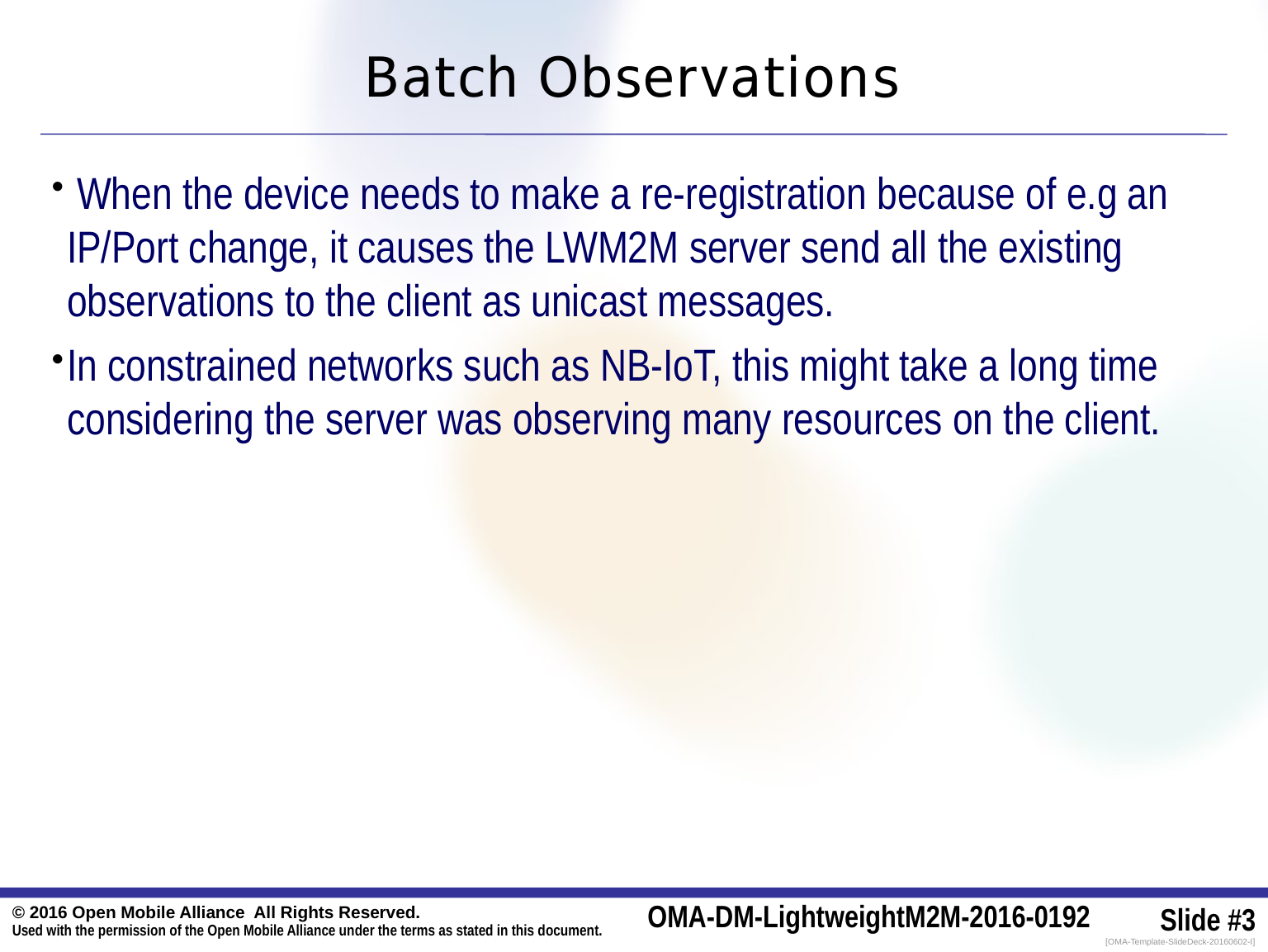

# Batch Observations
 When the device needs to make a re-registration because of e.g an IP/Port change, it causes the LWM2M server send all the existing observations to the client as unicast messages.
In constrained networks such as NB-IoT, this might take a long time considering the server was observing many resources on the client.